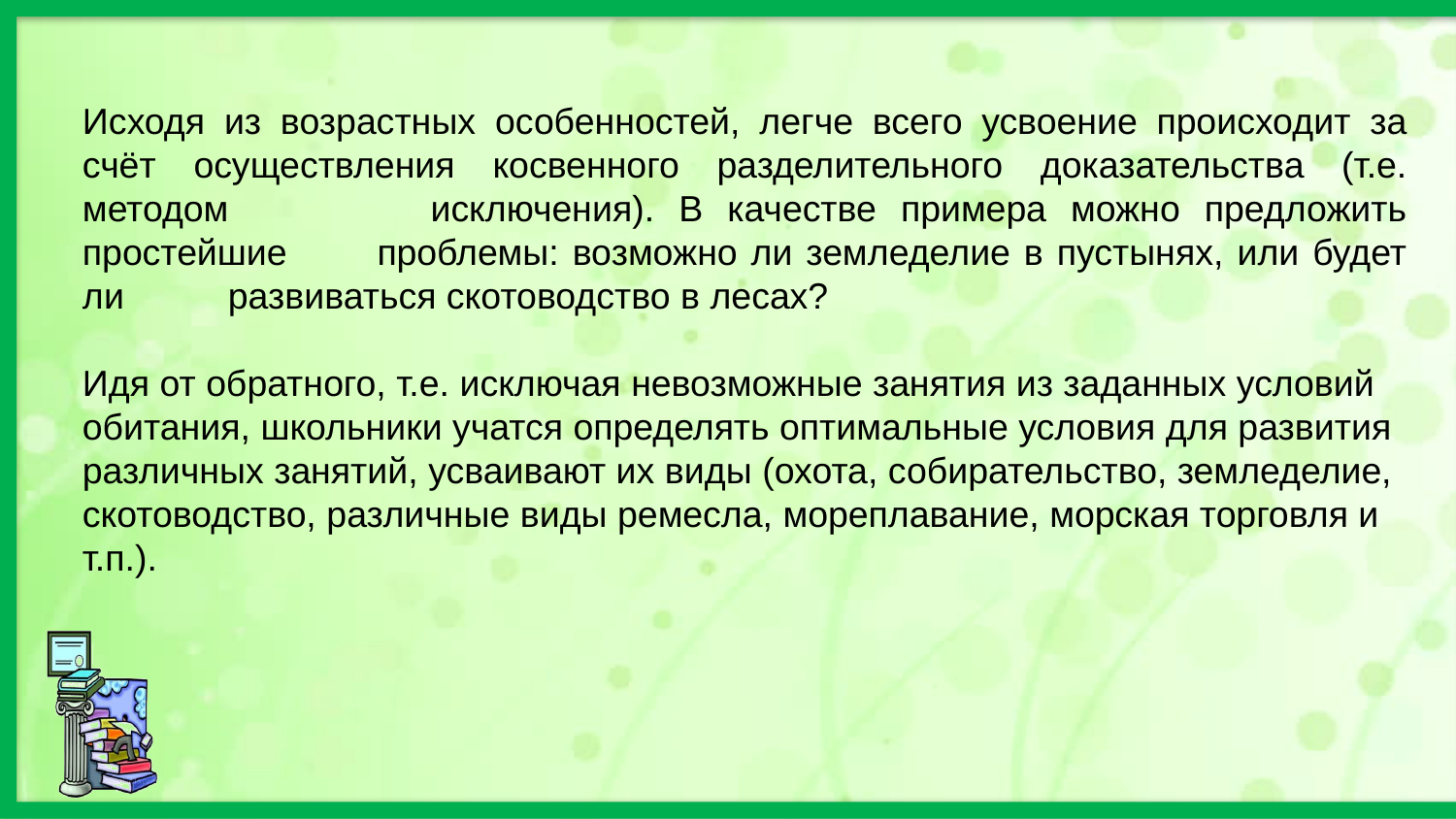

Исходя из возрастных особенностей, легче всего усвоение происходит за счёт осуществления косвенного разделительного доказательства (т.е. методом    	исключения). В качестве примера можно предложить простейшие 	проблемы: возможно ли земледелие в пустынях, или будет ли 	развиваться скотоводство в лесах?

Идя от обратного, т.е. исключая невозможные занятия из заданных условий обитания, школьники учатся определять оптимальные условия для развития различных занятий, усваивают их виды (охота, собирательство, земледелие, скотоводство, различные виды ремесла, мореплавание, морская торговля и т.п.).